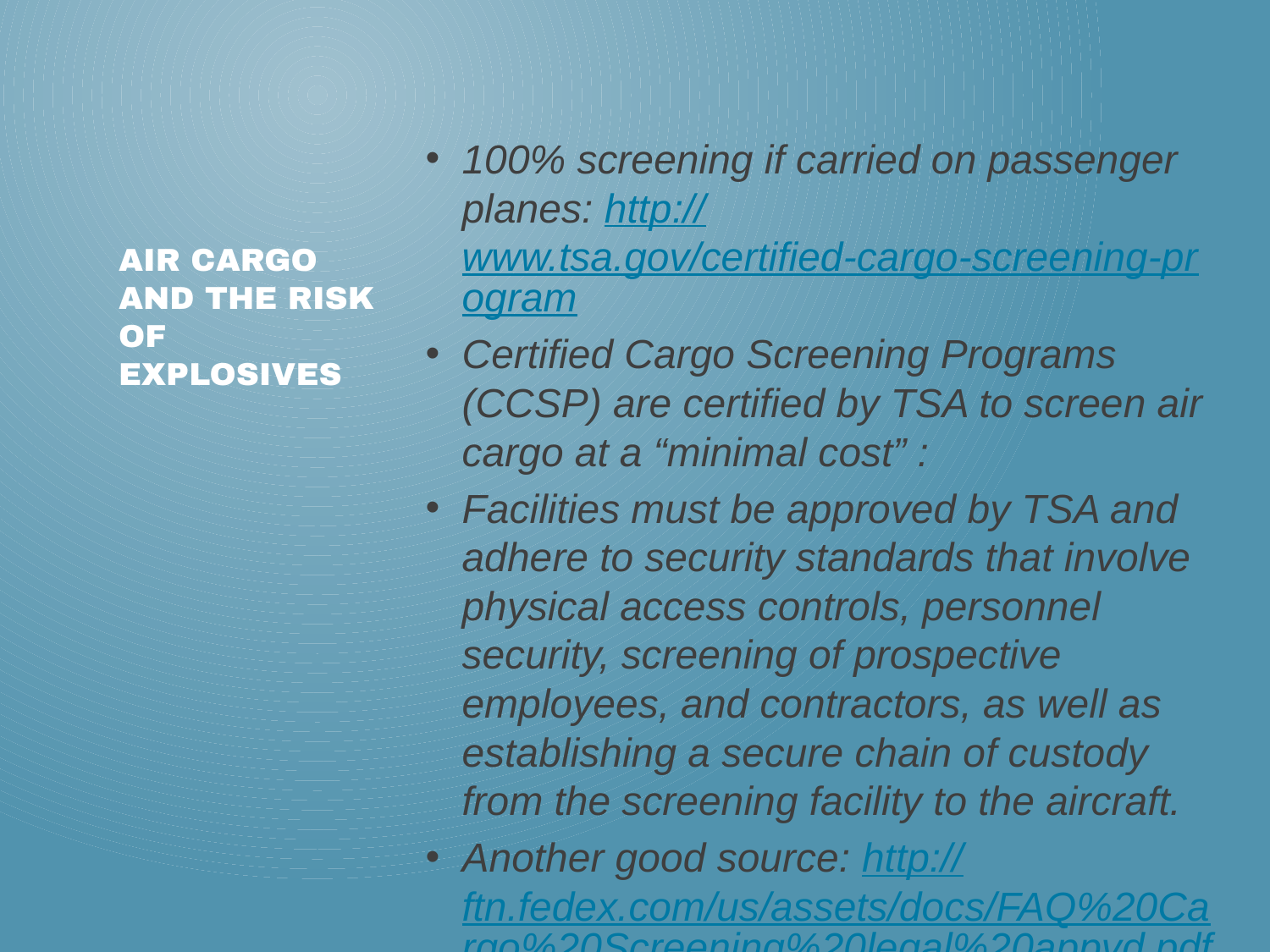

100% screening if carried on passenger planes: http://www.tsa.gov/certified-cargo-screening-program
Certified Cargo Screening Programs (CCSP) are certified by TSA to screen air cargo at a “minimal cost” :
Facilities must be approved by TSA and adhere to security standards that involve physical access controls, personnel security, screening of prospective employees, and contractors, as well as establishing a secure chain of custody from the screening facility to the aircraft.
Another good source: http://ftn.fedex.com/us/assets/docs/FAQ%20Cargo%20Screening%20legal%20appvd.pdf

# Air cargo and the risk of explosives